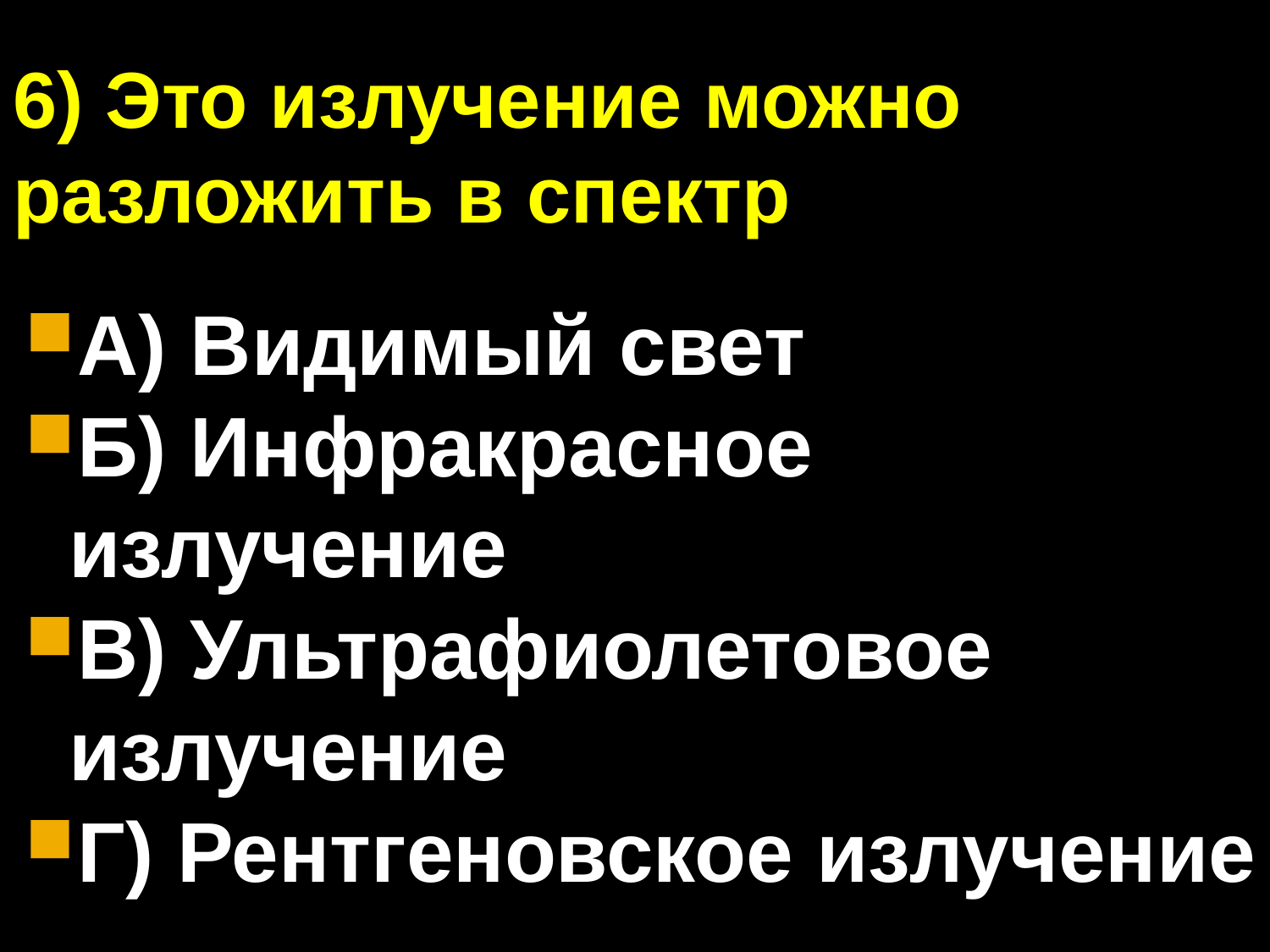

# 6) Это излучение можно разложить в спектр
А) Видимый свет
Б) Инфракрасное излучение
В) Ультрафиолетовое излучение
Г) Рентгеновское излучение